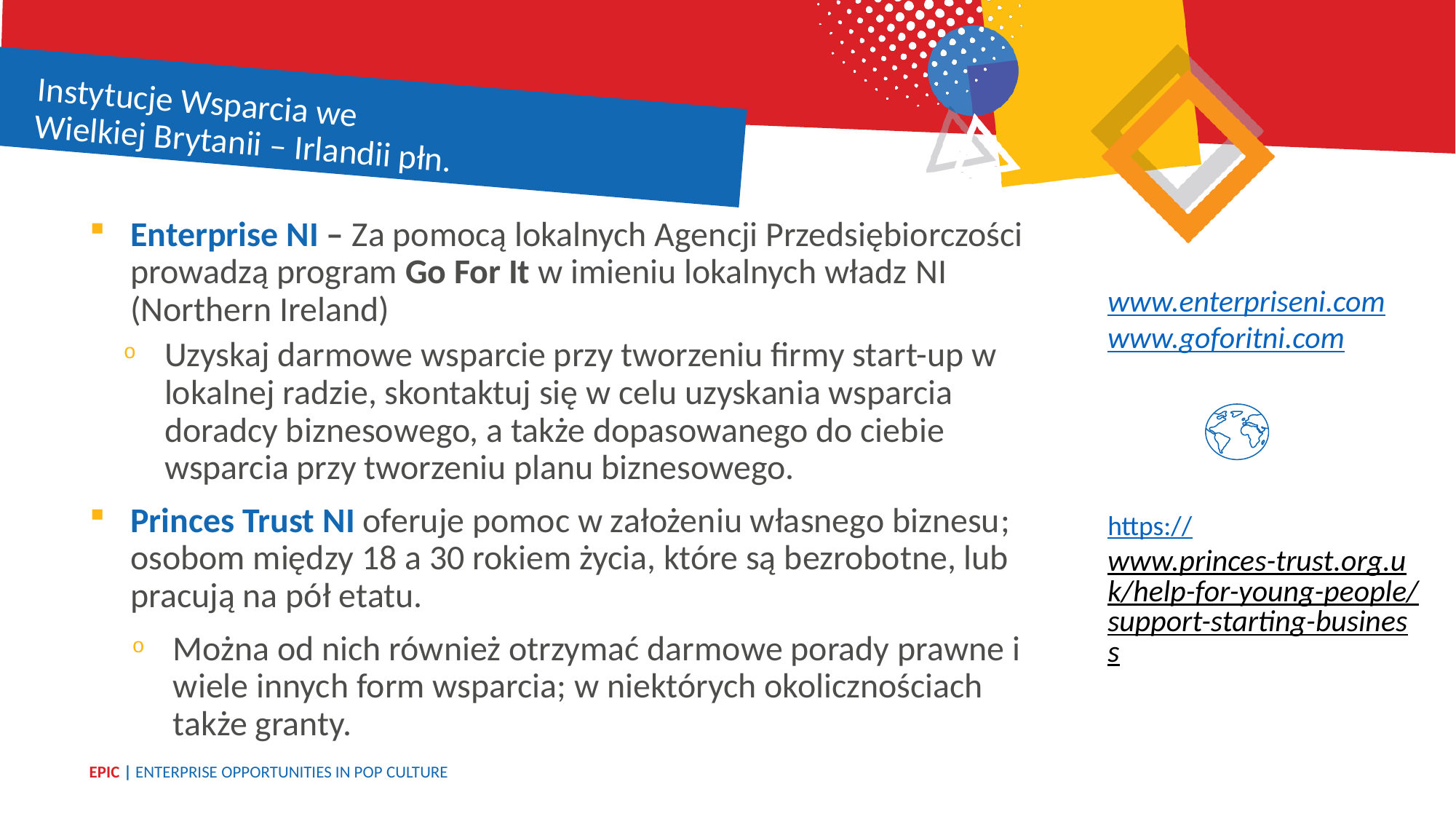

Instytucje Wsparcia we
Wielkiej Brytanii – Irlandii płn.
Enterprise NI – Za pomocą lokalnych Agencji Przedsiębiorczości prowadzą program Go For It w imieniu lokalnych władz NI (Northern Ireland)
Uzyskaj darmowe wsparcie przy tworzeniu firmy start-up w lokalnej radzie, skontaktuj się w celu uzyskania wsparcia doradcy biznesowego, a także dopasowanego do ciebie wsparcia przy tworzeniu planu biznesowego.
Princes Trust NI oferuje pomoc w założeniu własnego biznesu; osobom między 18 a 30 rokiem życia, które są bezrobotne, lub pracują na pół etatu.
Można od nich również otrzymać darmowe porady prawne i wiele innych form wsparcia; w niektórych okolicznościach także granty.
www.enterpriseni.com
www.goforitni.com

https://www.princes-trust.org.uk/help-for-young-people/support-starting-business